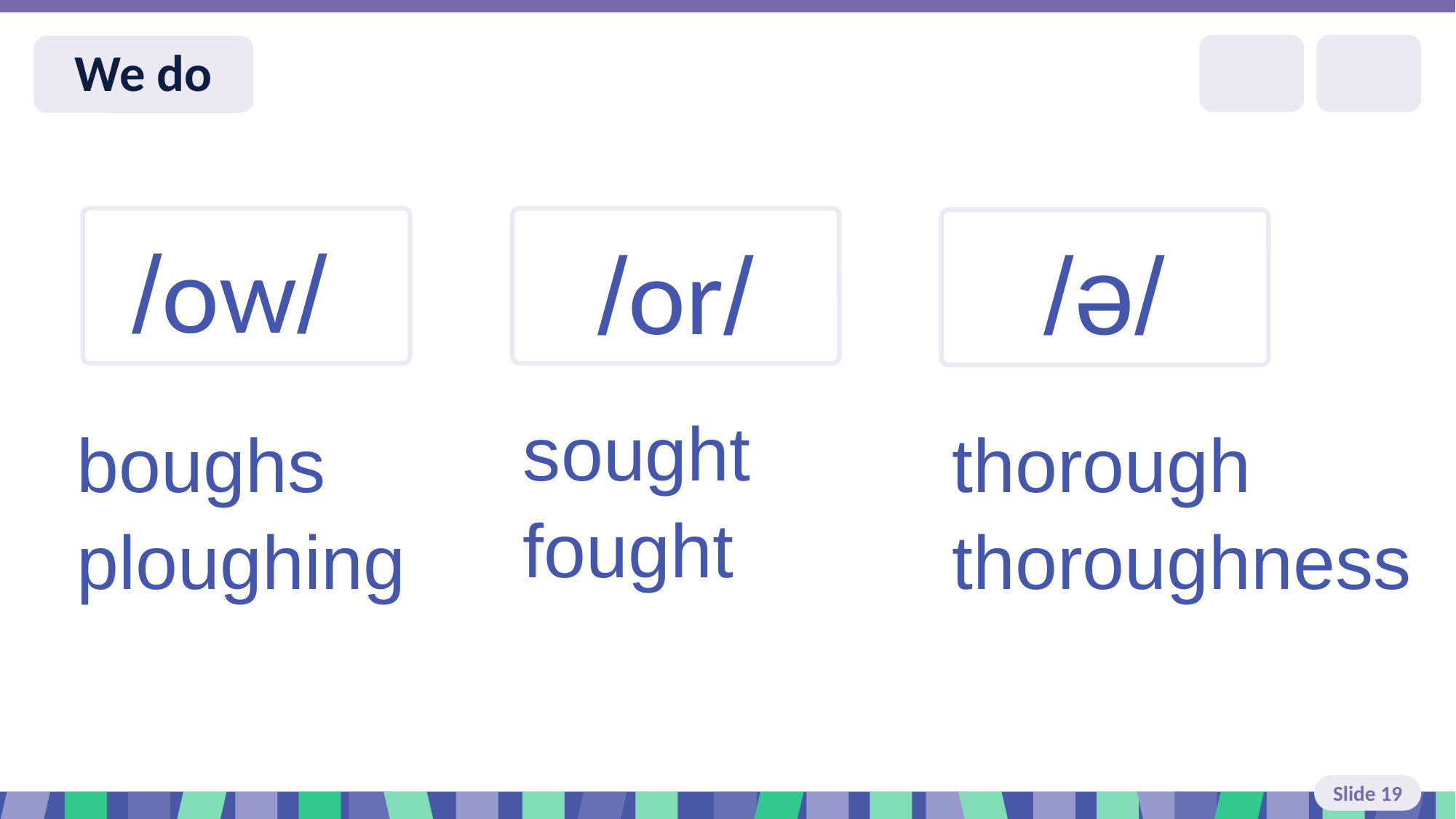

Slide 19 I do

/ow/
/or/
/ǝ/
sought
fought

boughs
ploughing

thorough
thoroughness